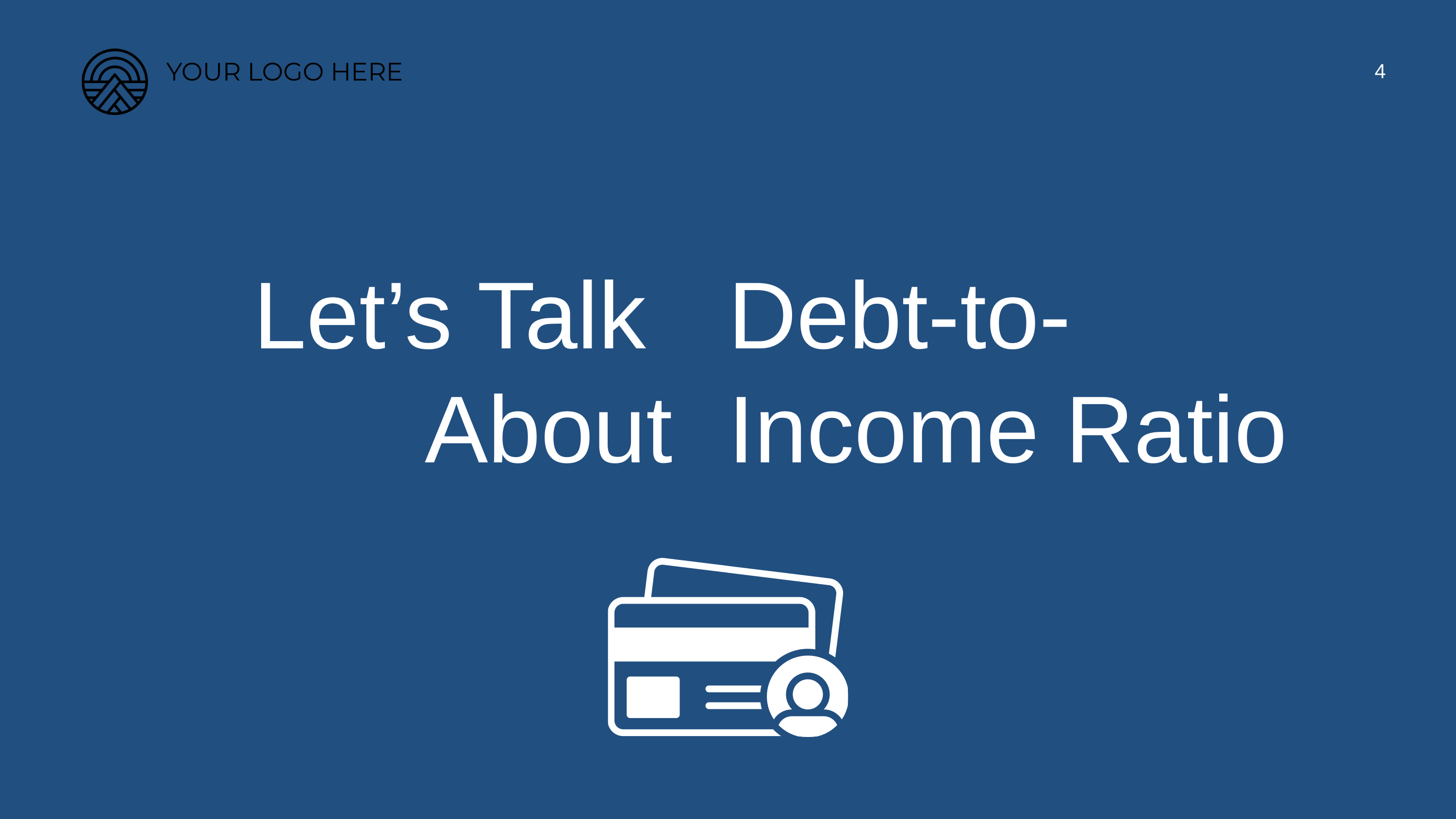

YOUR LOGO HERE
4
Let’s Talk
About
Debt-to-Income Ratio